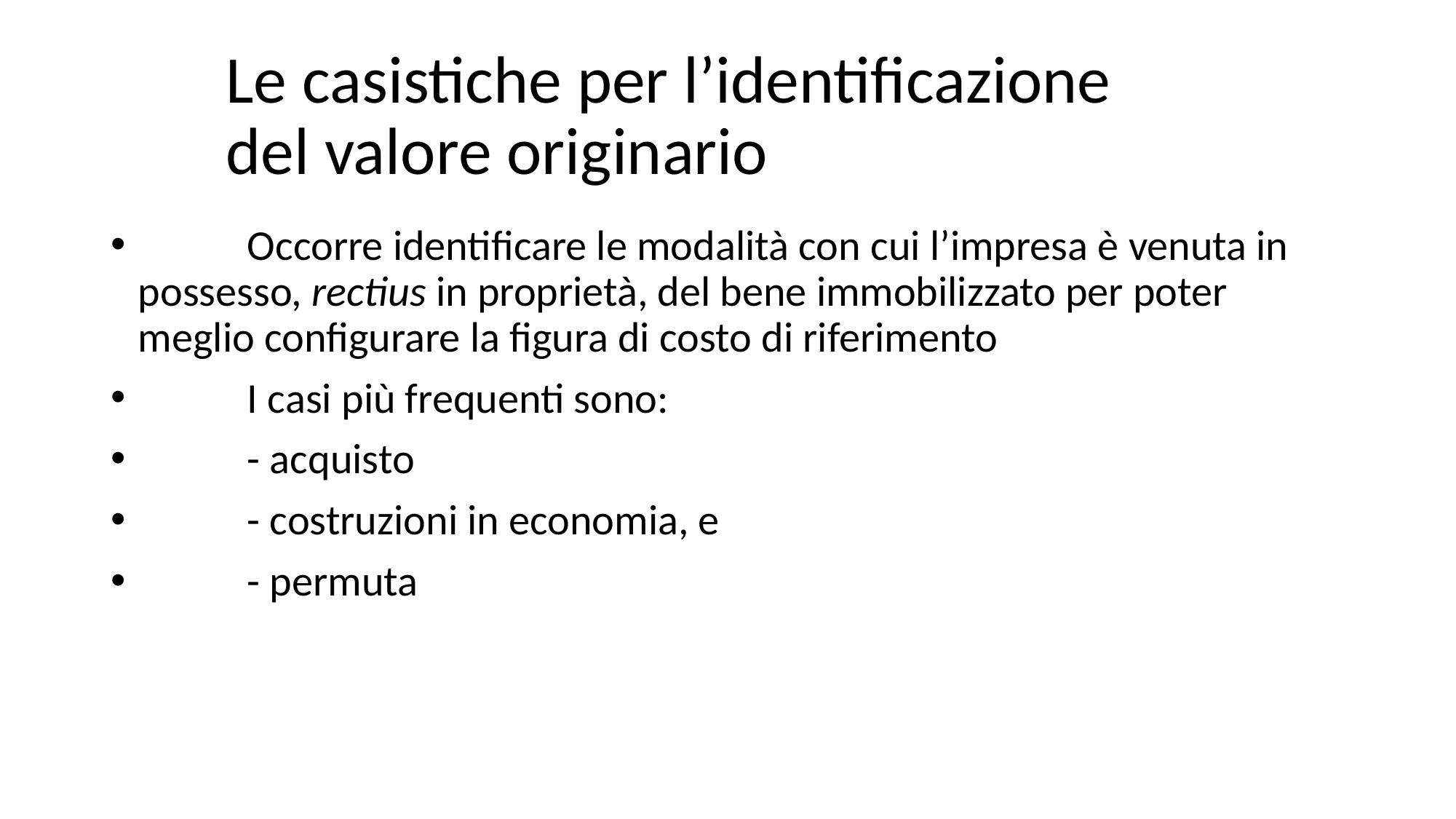

# Le casistiche per l’identificazione del valore originario
	Occorre identificare le modalità con cui l’impresa è venuta in possesso, rectius in proprietà, del bene immobilizzato per poter meglio configurare la figura di costo di riferimento
	I casi più frequenti sono:
	- acquisto
	- costruzioni in economia, e
	- permuta